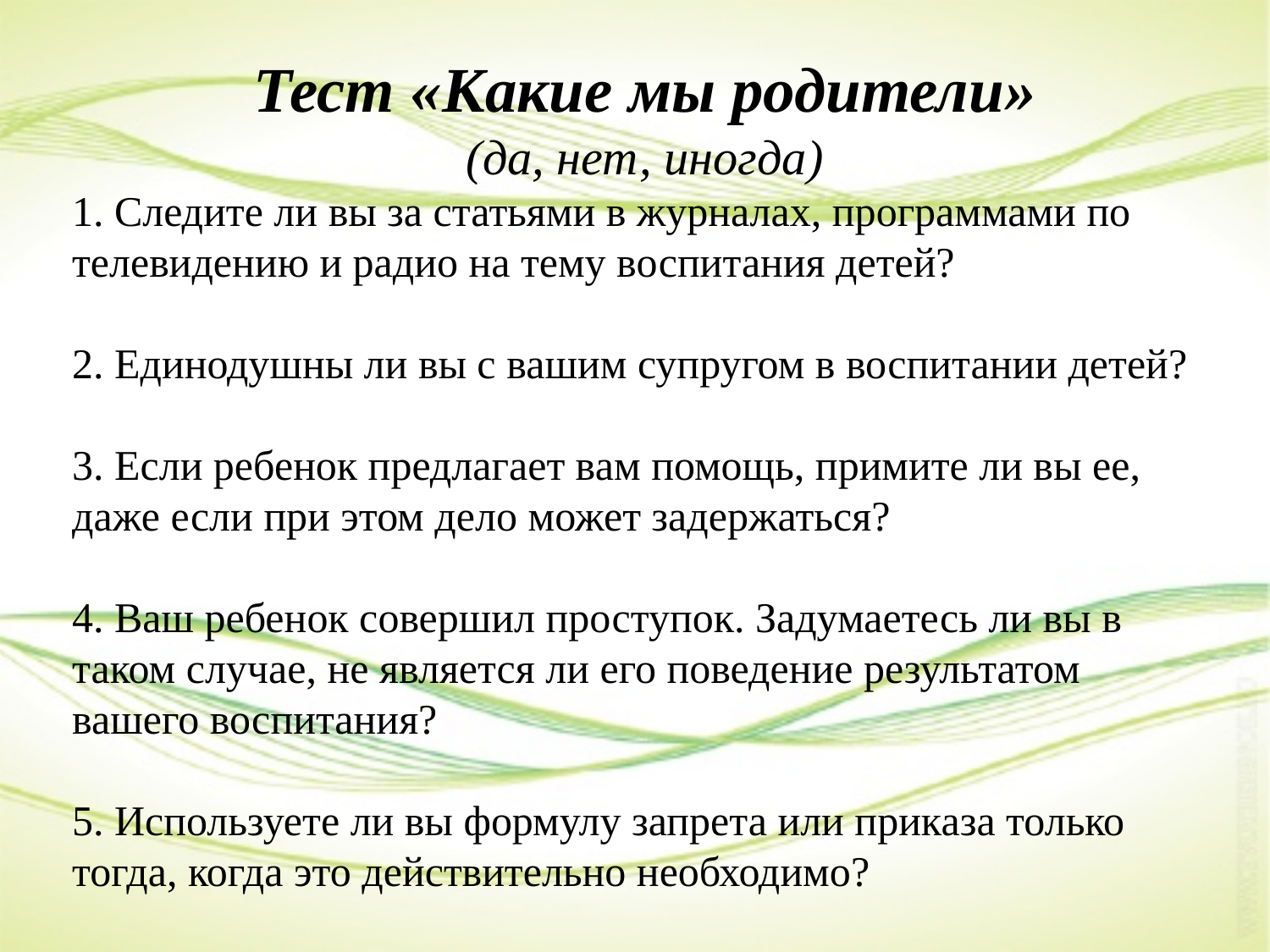

Тест «Какие мы родители»
(да, нет, иногда)
1. Следите ли вы за статьями в журналах, программами по телевидению и радио на тему воспитания детей?

2. Единодушны ли вы с вашим супругом в воспитании детей?

3. Если ребенок предлагает вам помощь, примите ли вы ее, даже если при этом дело может задержаться?

4. Ваш ребенок совершил проступок. Задумаетесь ли вы в таком случае, не является ли его поведение результатом вашего воспитания?

5. Используете ли вы формулу запрета или приказа только тогда, когда это действительно необходимо?